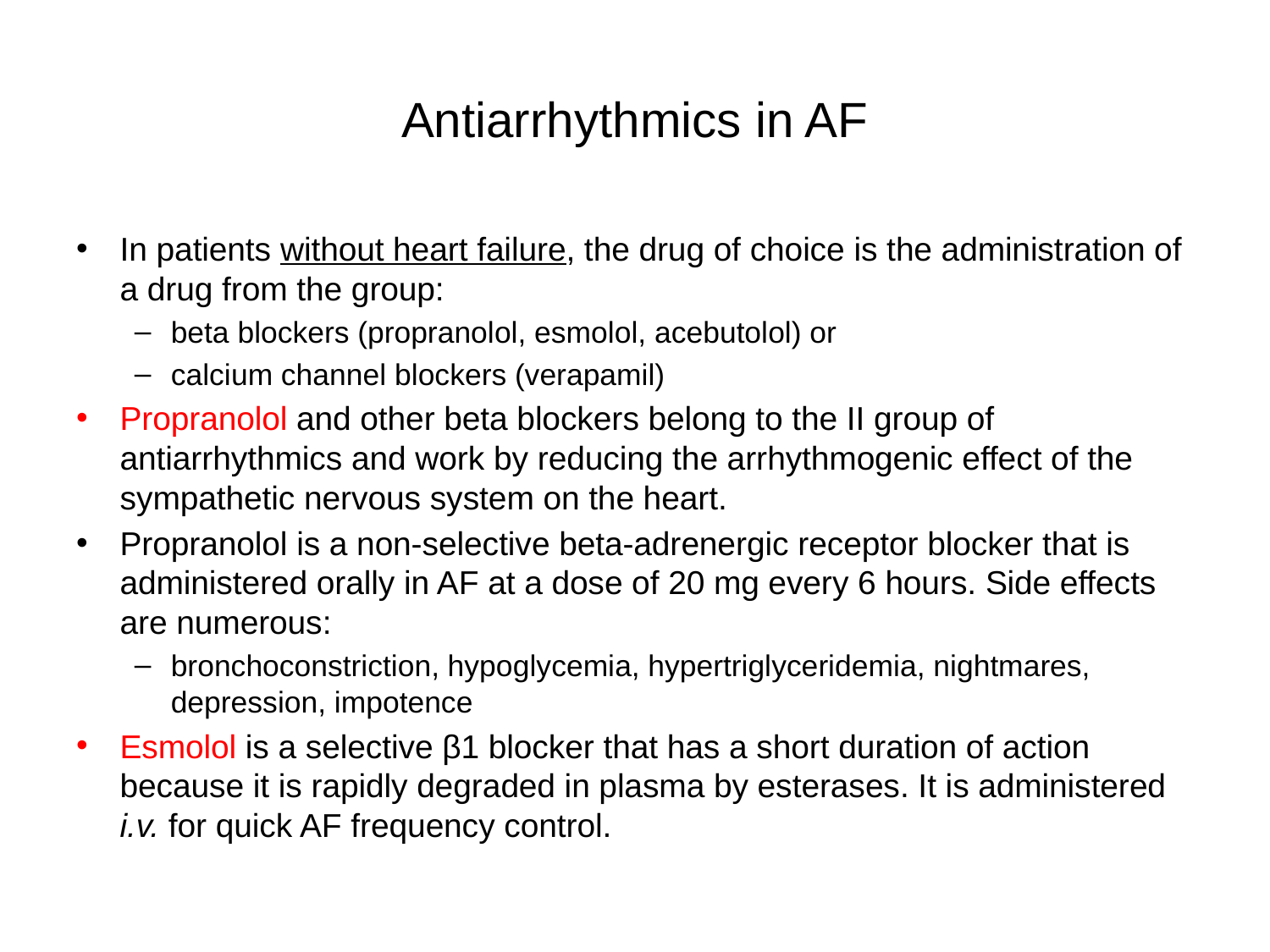

# Antiarrhythmics in AF
In patients without heart failure, the drug of choice is the administration of a drug from the group:
beta blockers (propranolol, esmolol, acebutolol) or
calcium channel blockers (verapamil)
Propranolol and other beta blockers belong to the II group of antiarrhythmics and work by reducing the arrhythmogenic effect of the sympathetic nervous system on the heart.
Propranolol is a non-selective beta-adrenergic receptor blocker that is administered orally in AF at a dose of 20 mg every 6 hours. Side effects are numerous:
bronchoconstriction, hypoglycemia, hypertriglyceridemia, nightmares, depression, impotence
Esmolol is a selective β1 blocker that has a short duration of action because it is rapidly degraded in plasma by esterases. It is administered i.v. for quick AF frequency control.